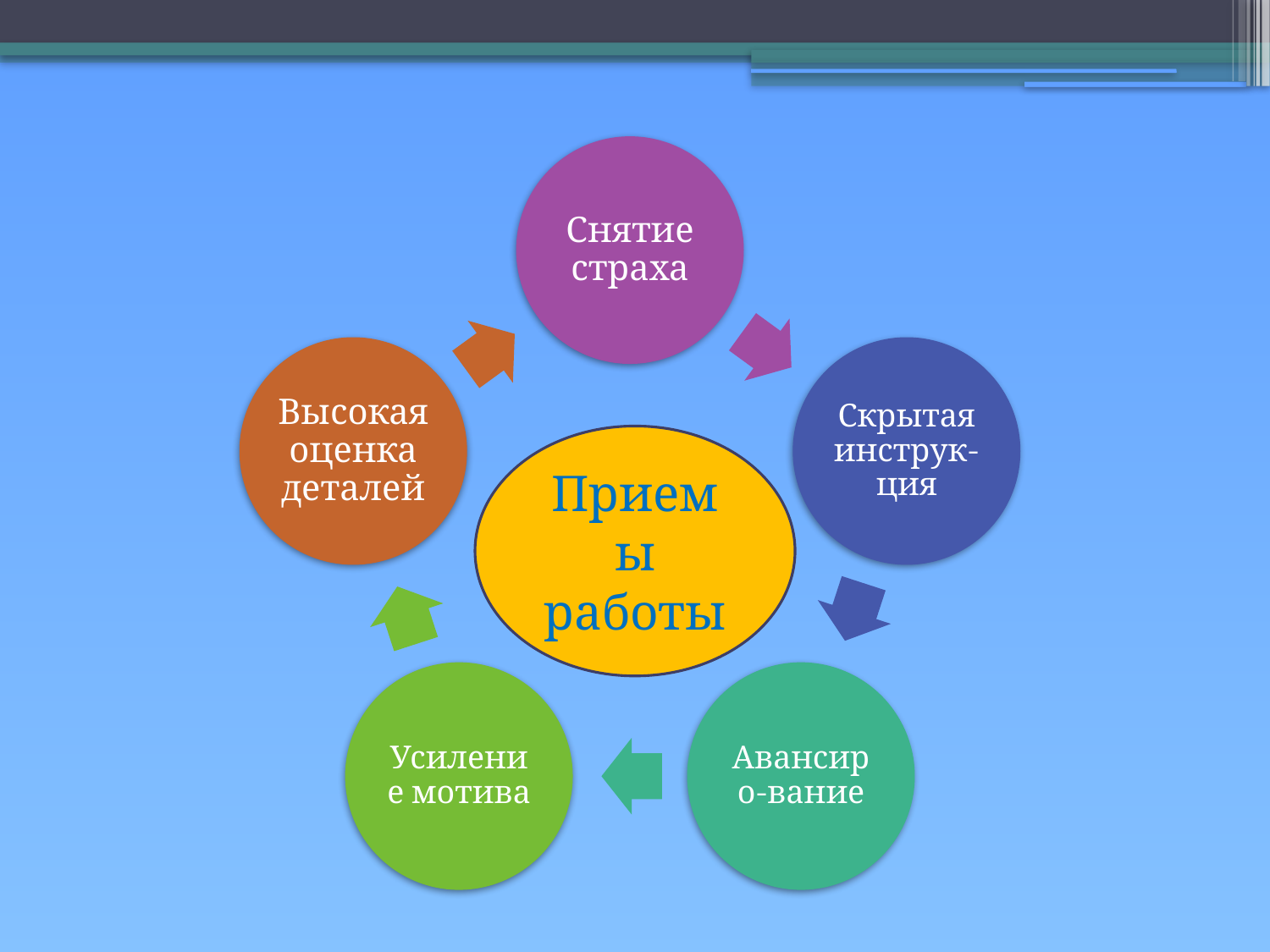

Снятие страха

Скрытая инструк-ция

Авансиро-вание

Усиление мотива

Высокая оценка деталей

Приемы работы